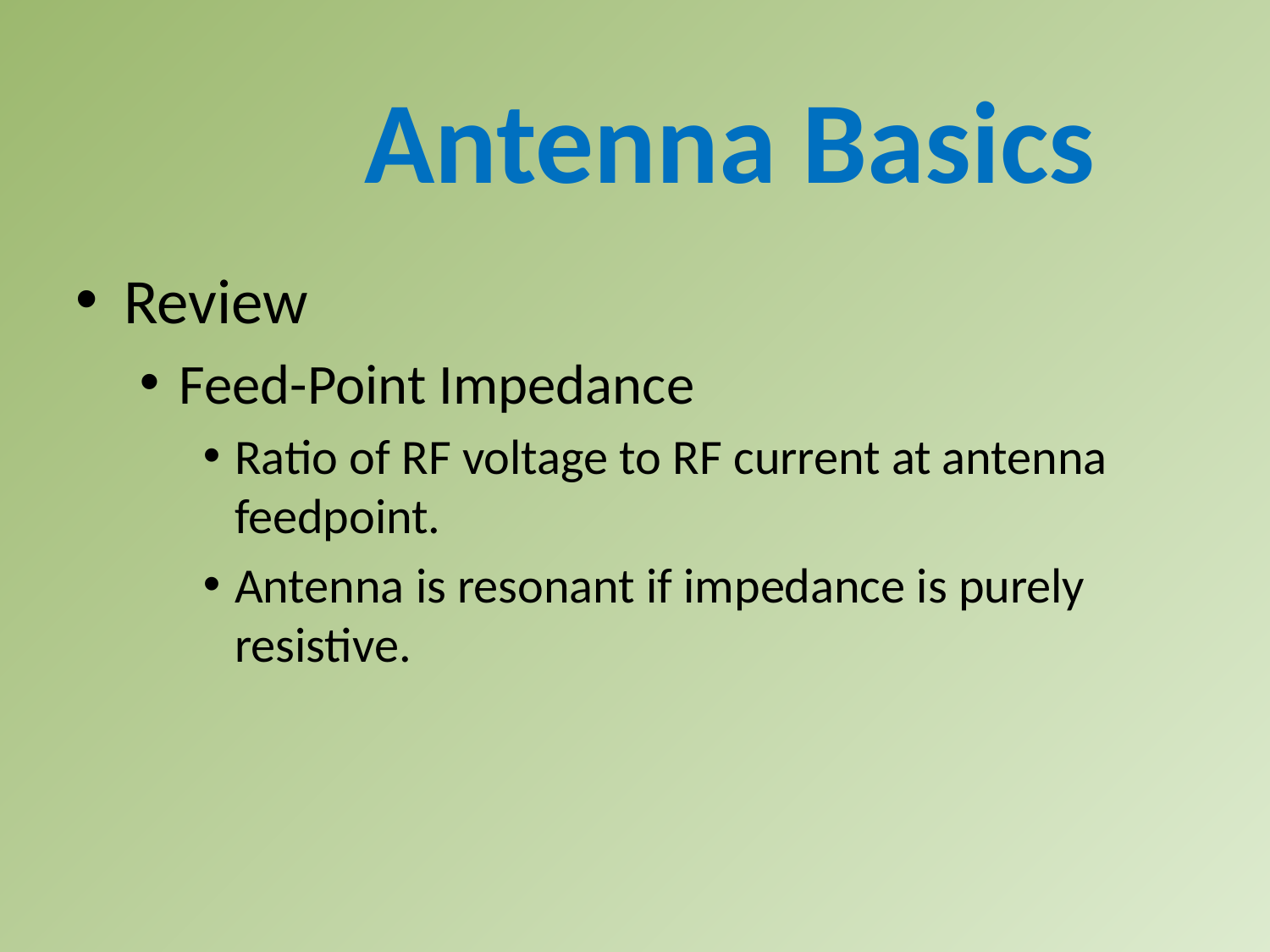

Antenna Basics
Review
Feed-Point Impedance
Ratio of RF voltage to RF current at antenna feedpoint.
Antenna is resonant if impedance is purely resistive.